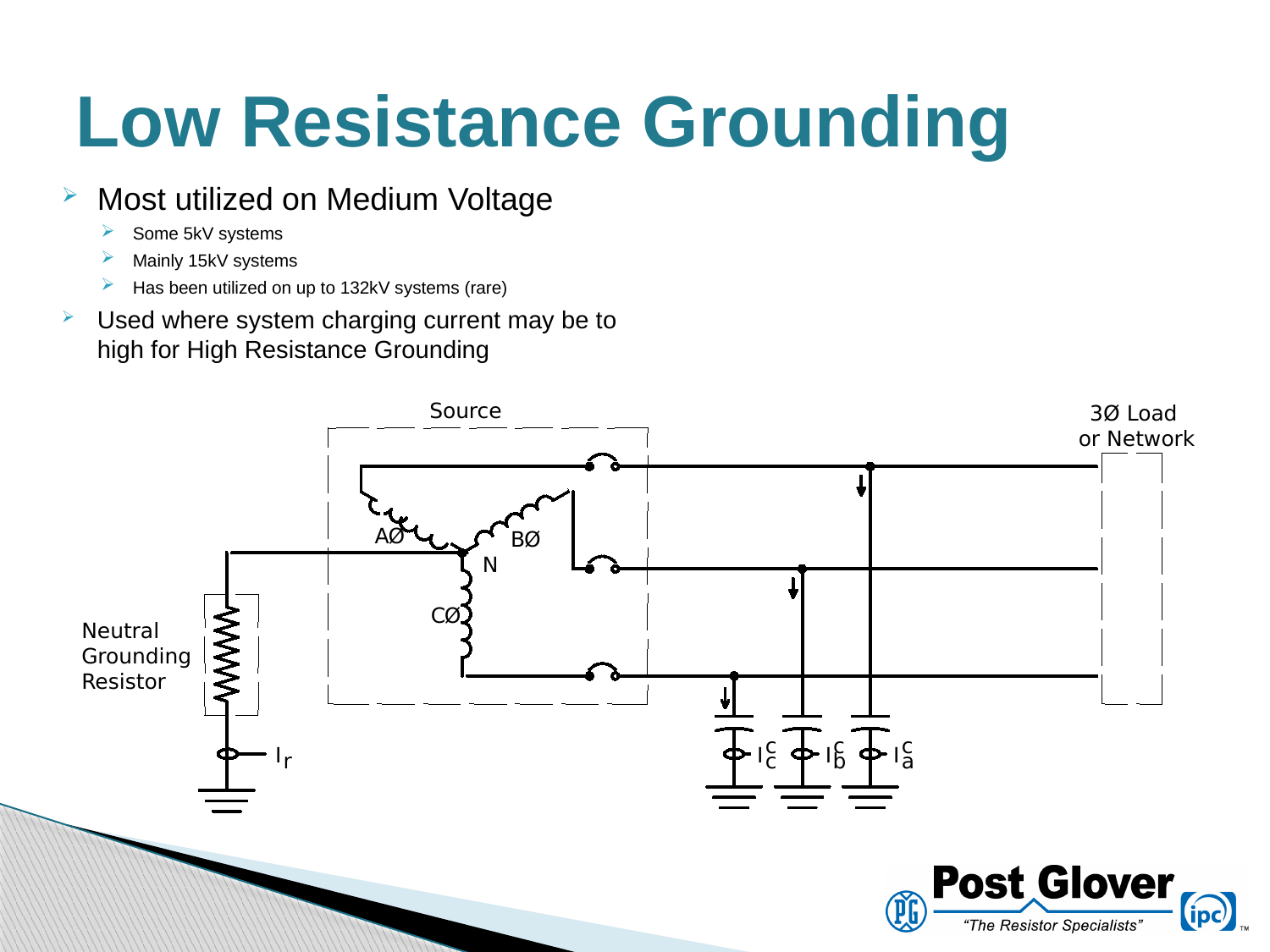

# Low Resistance Grounding
Most utilized on Medium Voltage
Some 5kV systems
Mainly 15kV systems
Has been utilized on up to 132kV systems (rare)
Used where system charging current may be to high for High Resistance Grounding

Source
3Ø Load
or Network

I
r

A
Ø

B
Ø

N

C
Ø

Neutral
Grounding
Resistor

c
c
c
I
I
I
c
a

b